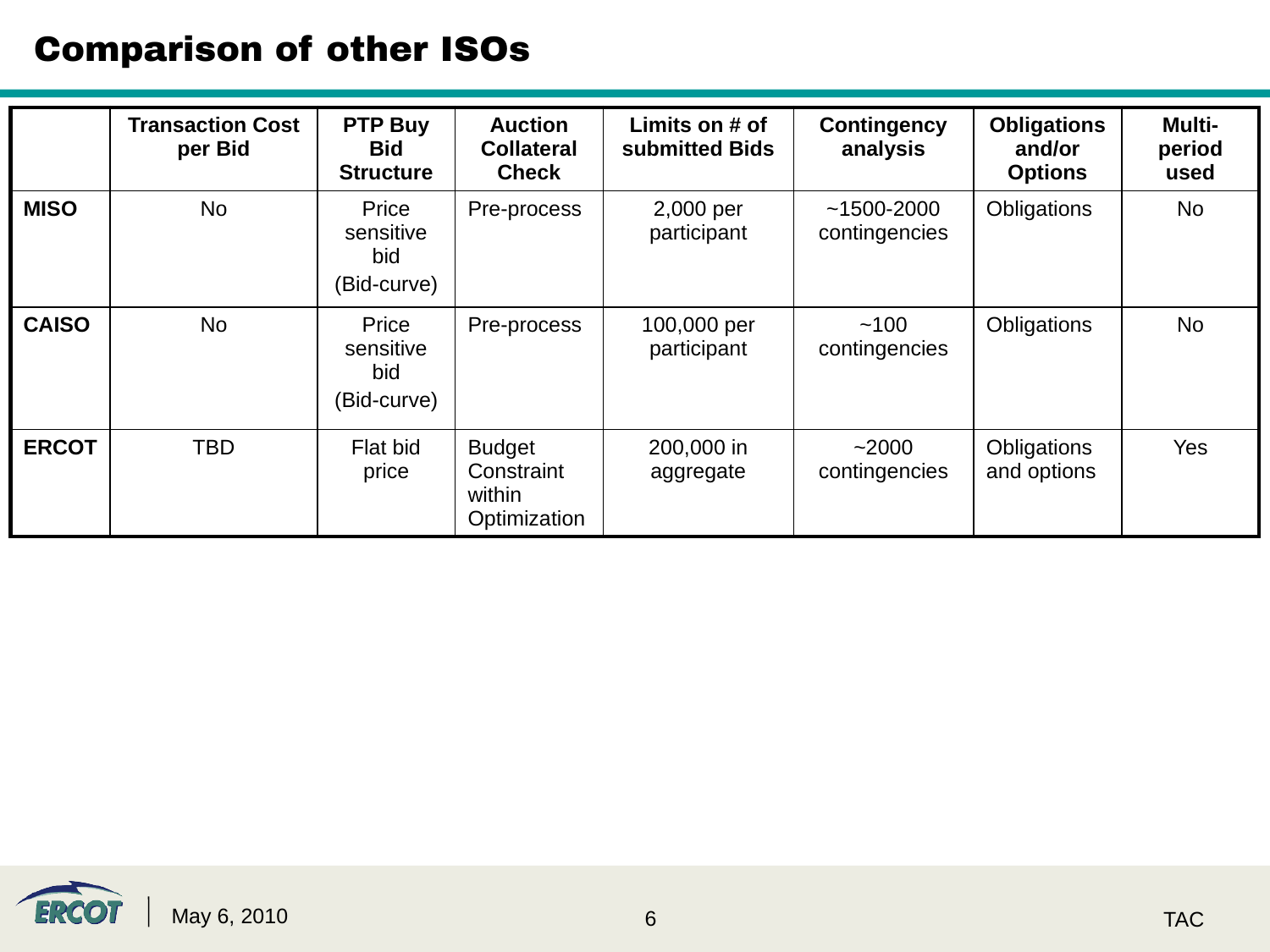

# Comparison of other ISOs
|  | Transaction Cost per Bid | PTP Buy Bid Structure | Auction Collateral Check | Limits on # of submitted Bids | Contingency analysis | Obligations and/or Options | Multi-period used |
| --- | --- | --- | --- | --- | --- | --- | --- |
| MISO | No | Price sensitive bid (Bid-curve) | Pre-process | 2,000 per participant | ~1500-2000 contingencies | Obligations | No |
| CAISO | No | Price sensitive bid (Bid-curve) | Pre-process | 100,000 per participant | ~100 contingencies | Obligations | No |
| ERCOT | TBD | Flat bid price | Budget Constraint within Optimization | 200,000 in aggregate | ~2000 contingencies | Obligations and options | Yes |
May 6, 2010
TAC